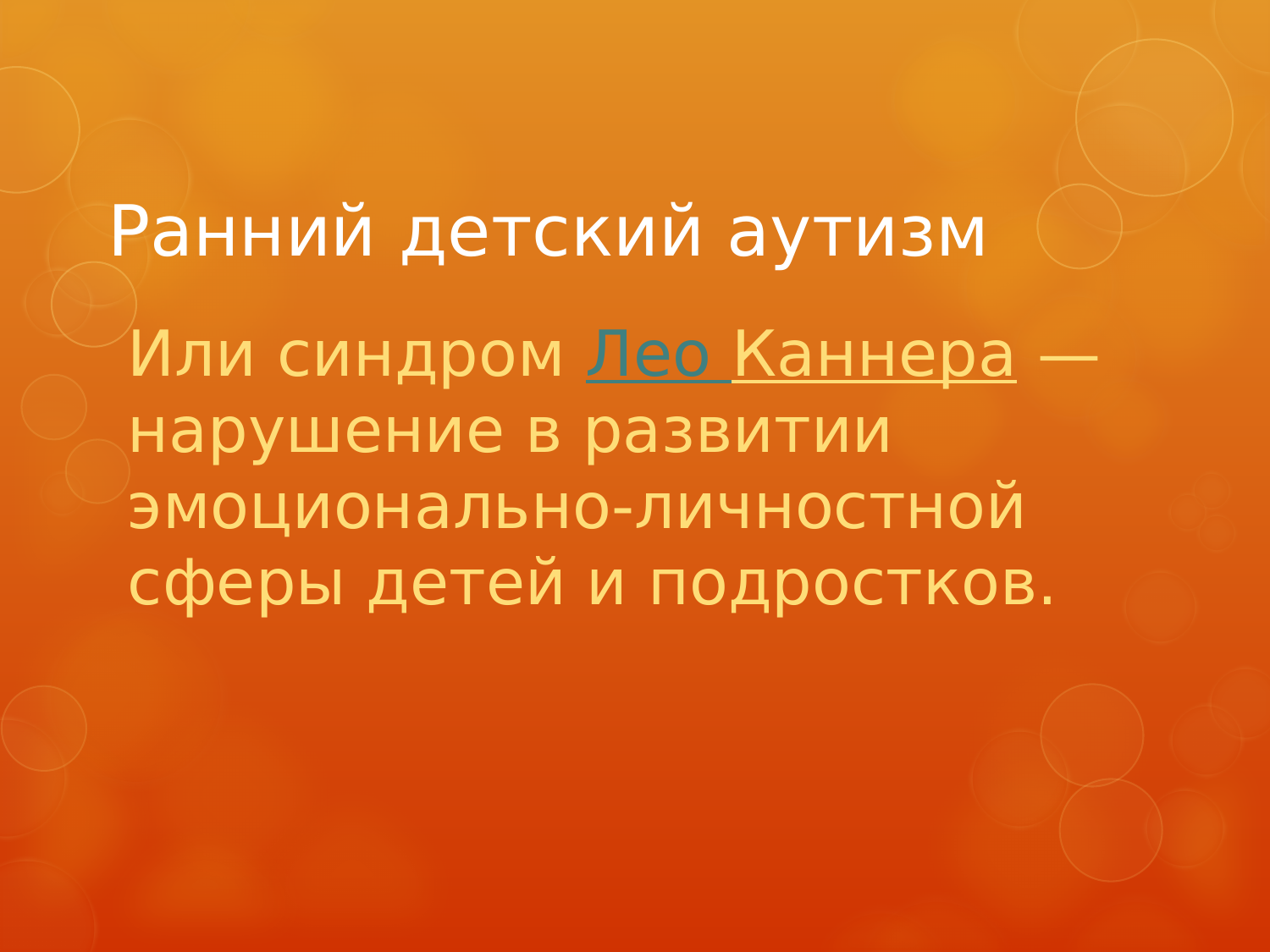

# Ранний детский аутизм
Или синдром Лео Каннера — нарушение в развитии эмоционально-личностной сферы детей и подростков.